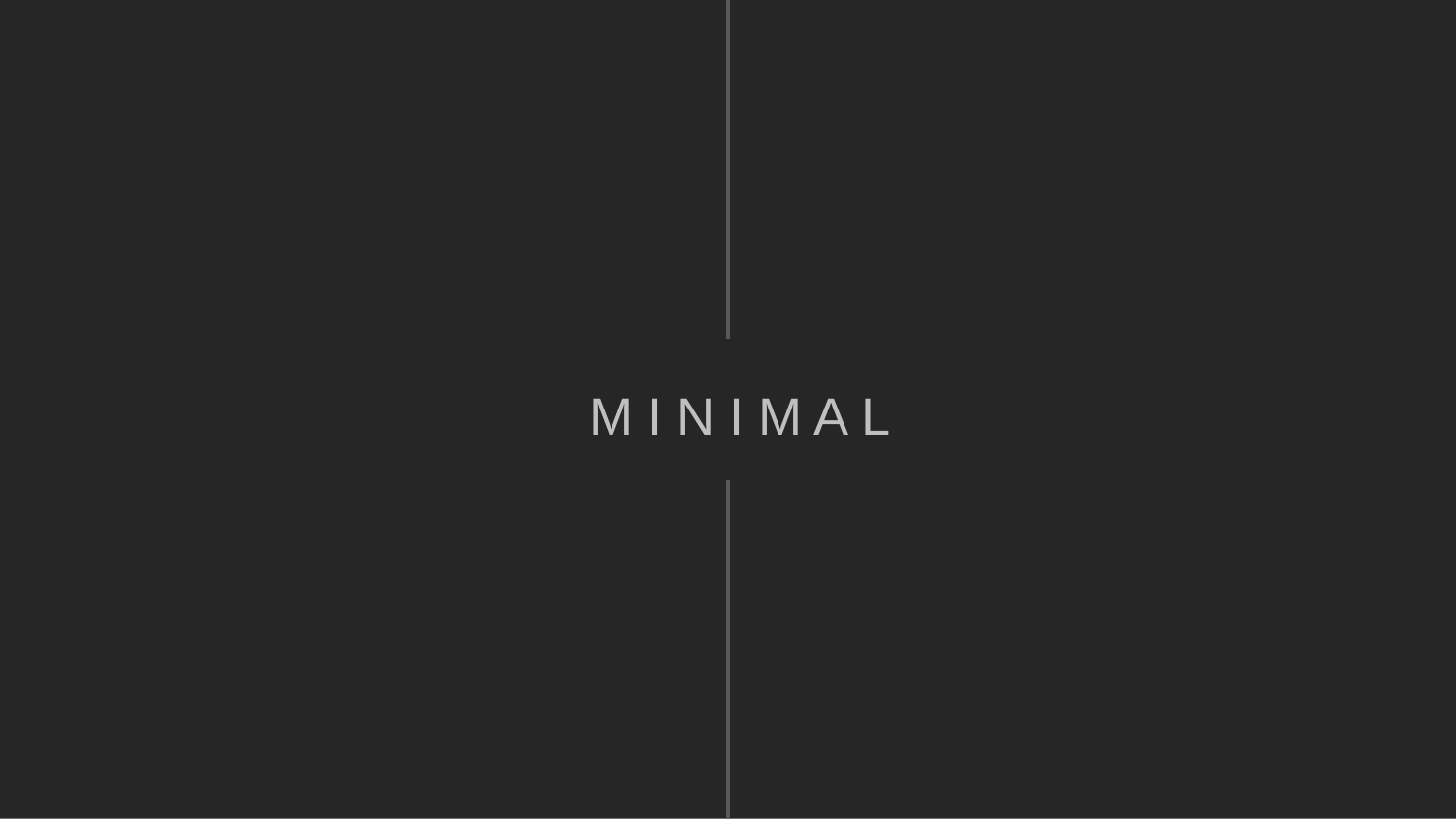

M I N I M A L